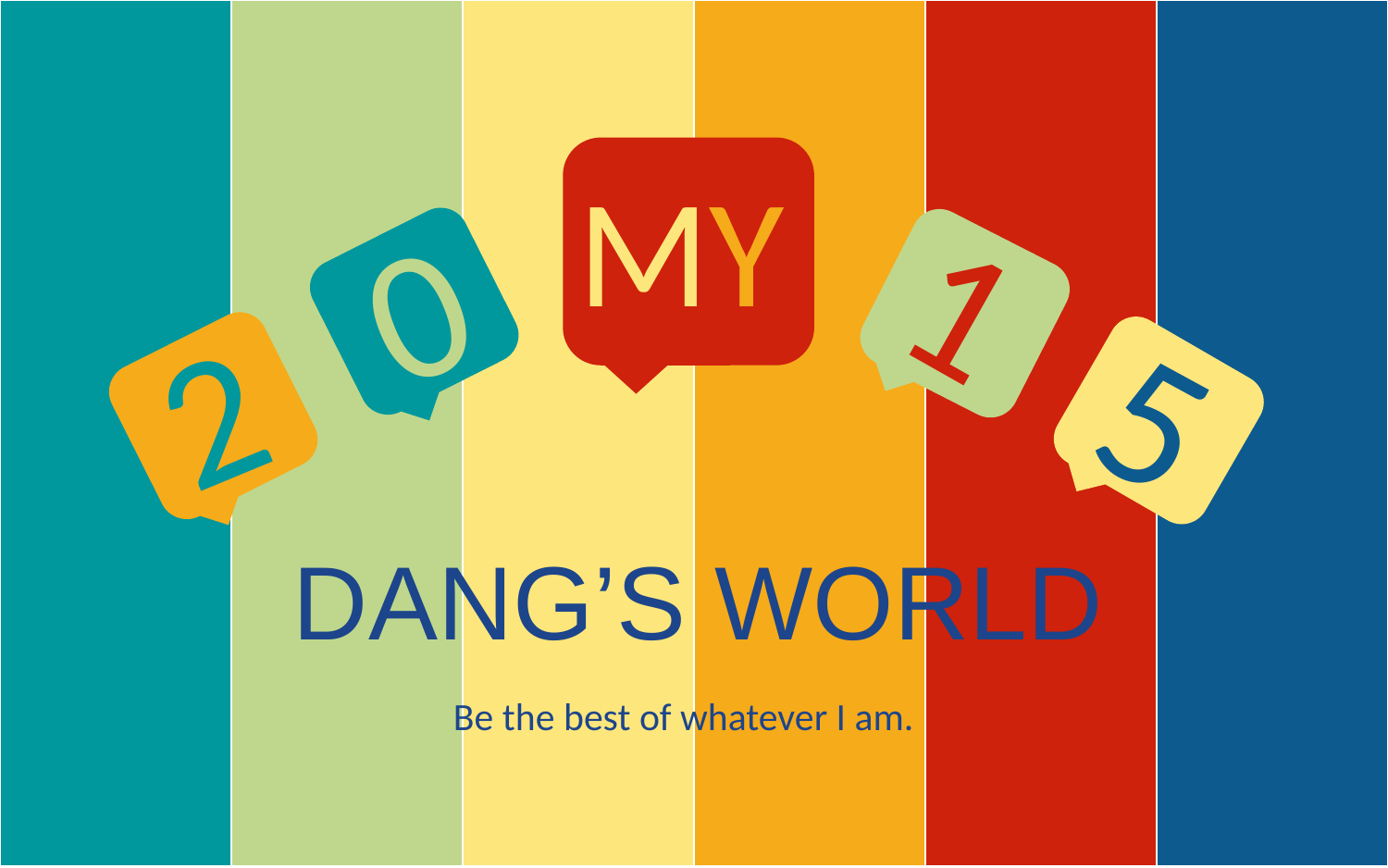

|  |  |  |  |  |  |
| --- | --- | --- | --- | --- | --- |

MY
1
0

2
5

DANG’S WORLD
Be the best of whatever I am.